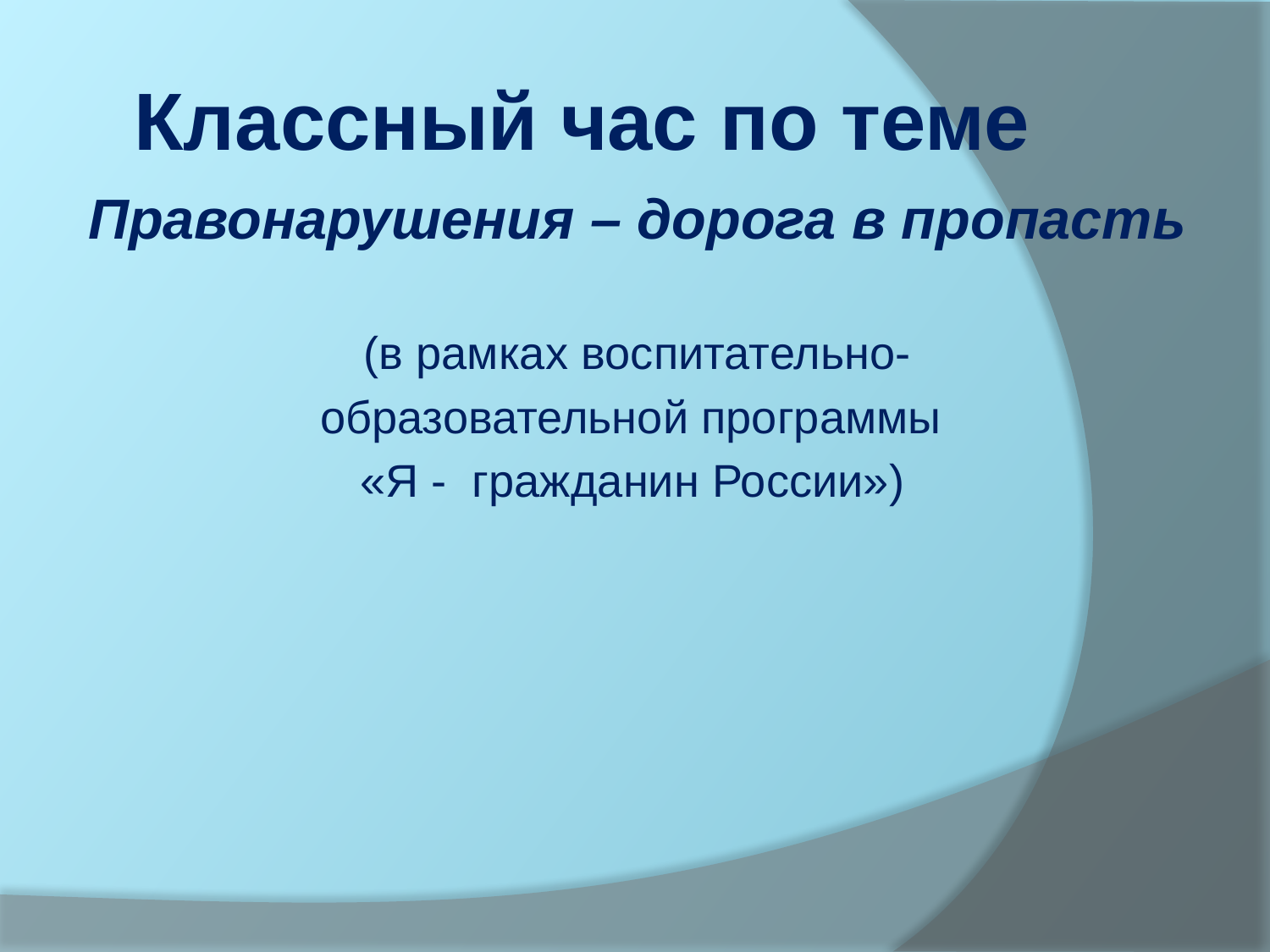

Классный час по теме
Правонарушения – дорога в пропасть

(в рамках воспитательно-
образовательной программы
«Я -  гражданин России»)